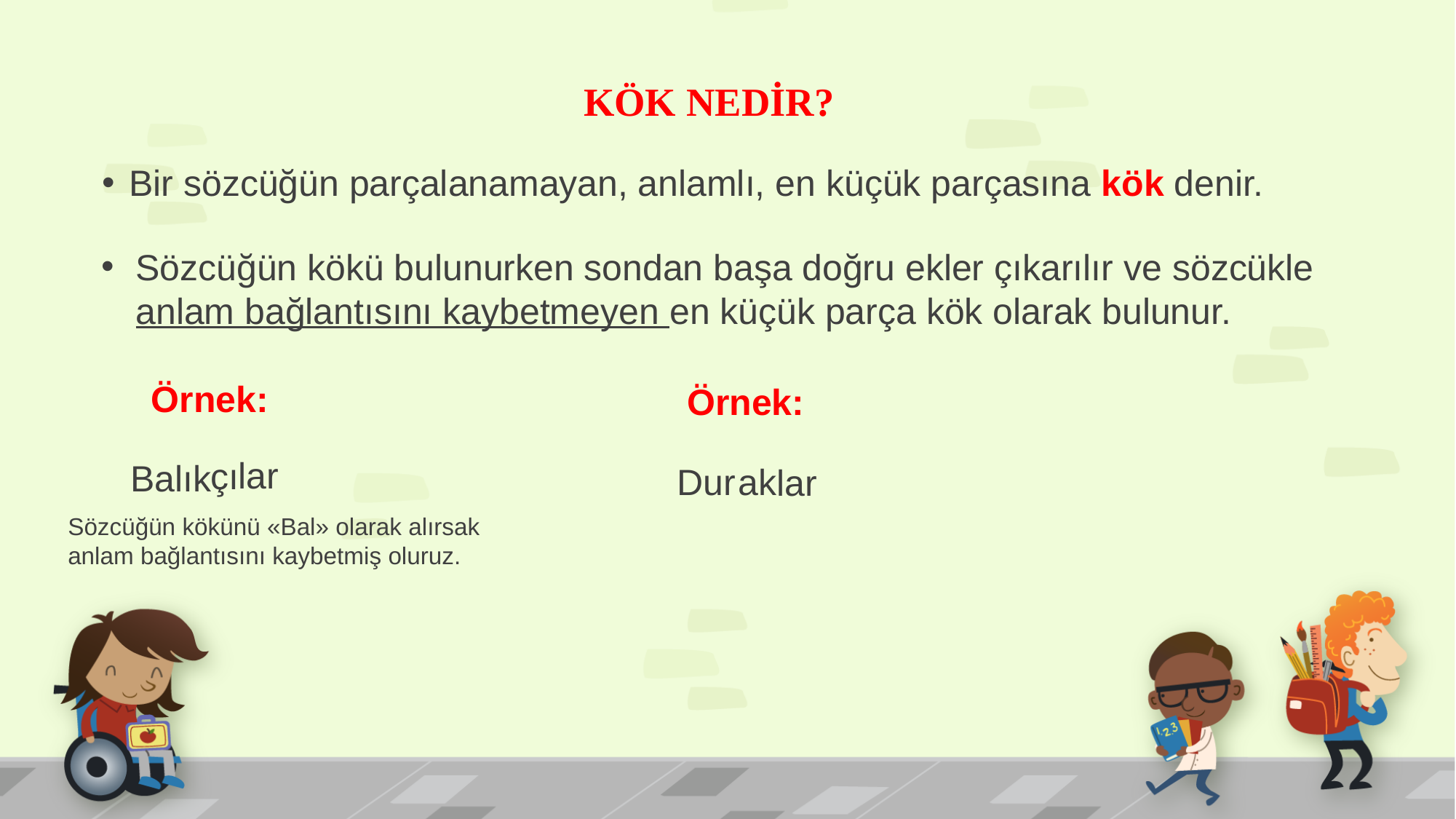

KÖK NEDİR?
Bir sözcüğün parçalanamayan, anlamlı, en küçük parçasına kök denir.

Sözcüğün kökü bulunurken sondan başa doğru ekler çıkarılır ve sözcükle anlam bağlantısını kaybetmeyen en küçük parça kök olarak bulunur.

Balık

Dur
Örnek:

Örnek:

lar
çı
ak
lar
Sözcüğün kökünü «Bal» olarak alırsak anlam bağlantısını kaybetmiş oluruz.